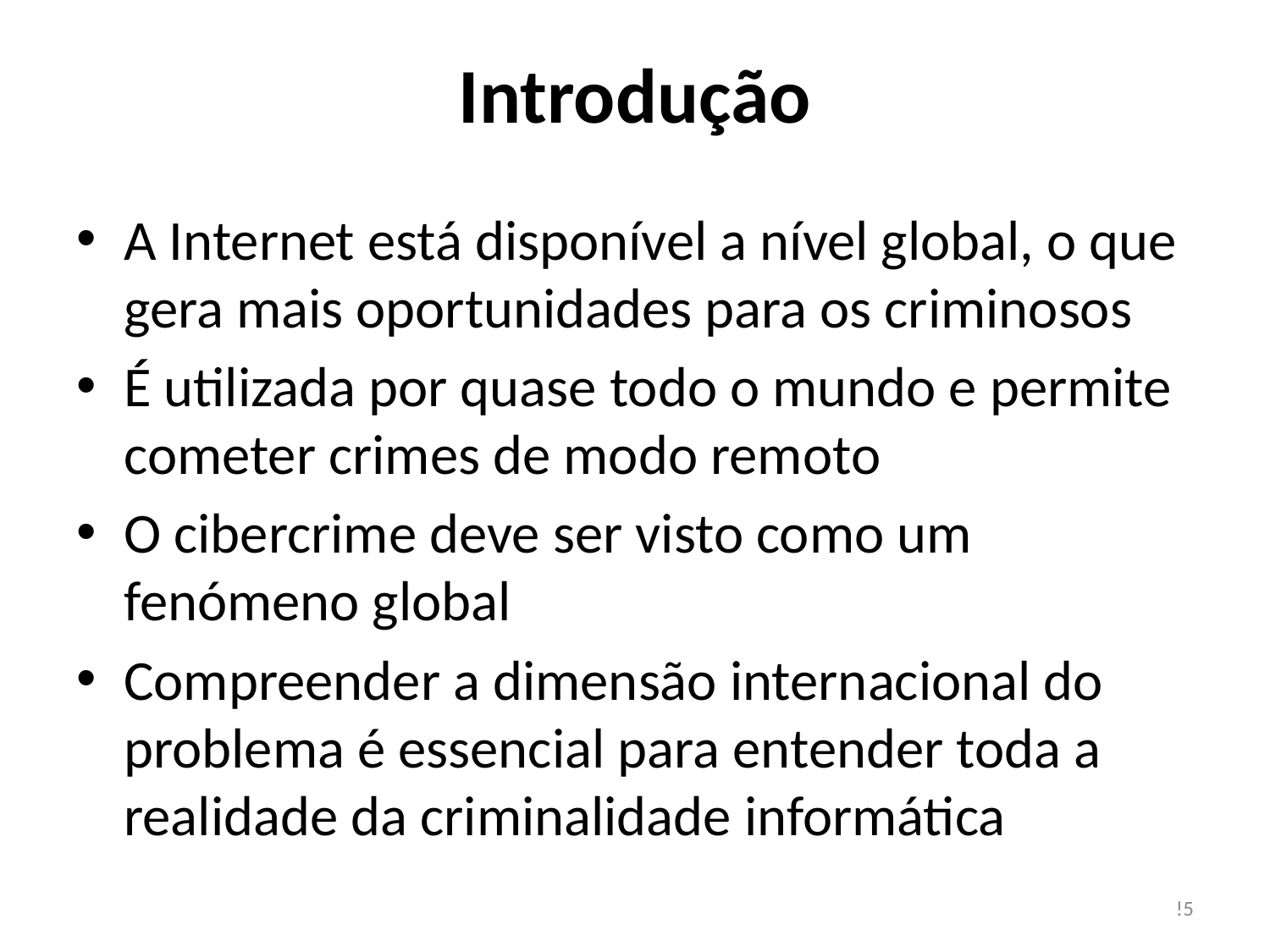

# Introdução
A Internet está disponível a nível global, o que gera mais oportunidades para os criminosos
É utilizada por quase todo o mundo e permite cometer crimes de modo remoto
O cibercrime deve ser visto como um fenómeno global
Compreender a dimensão internacional do problema é essencial para entender toda a realidade da criminalidade informática
!5